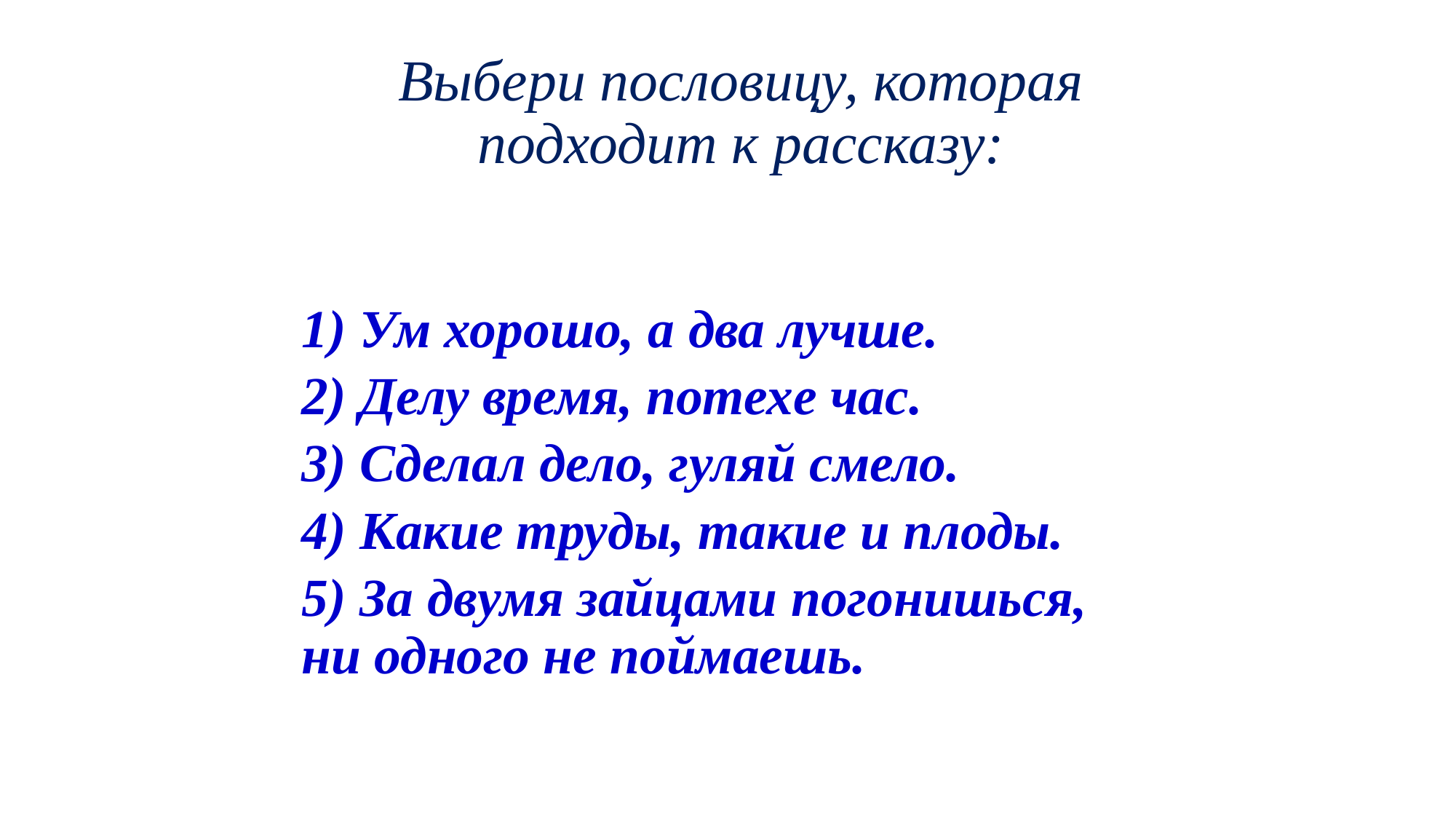

# Выбери пословицу, которая подходит к рассказу:

1) Ум хорошо, а два лучше.
2) Делу время, потехе час.
3) Сделал дело, гуляй смело.
4) Какие труды, такие и плоды.
5) За двумя зайцами погонишься, ни одного не поймаешь.